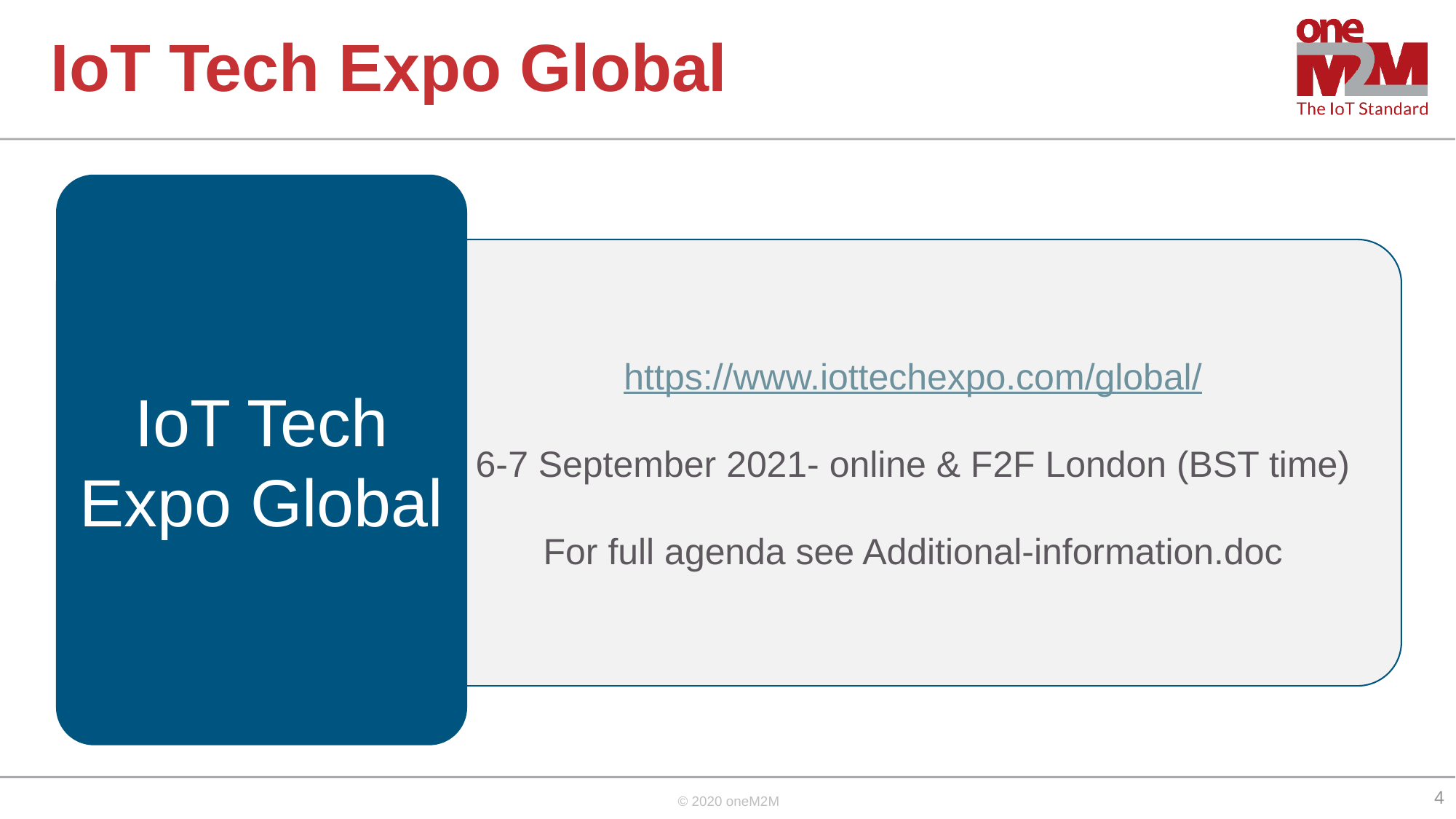

# IoT Tech Expo Global
IoT Tech Expo Global
https://www.iottechexpo.com/global/

6-7 September 2021- online & F2F London (BST time)

For full agenda see Additional-information.doc
4